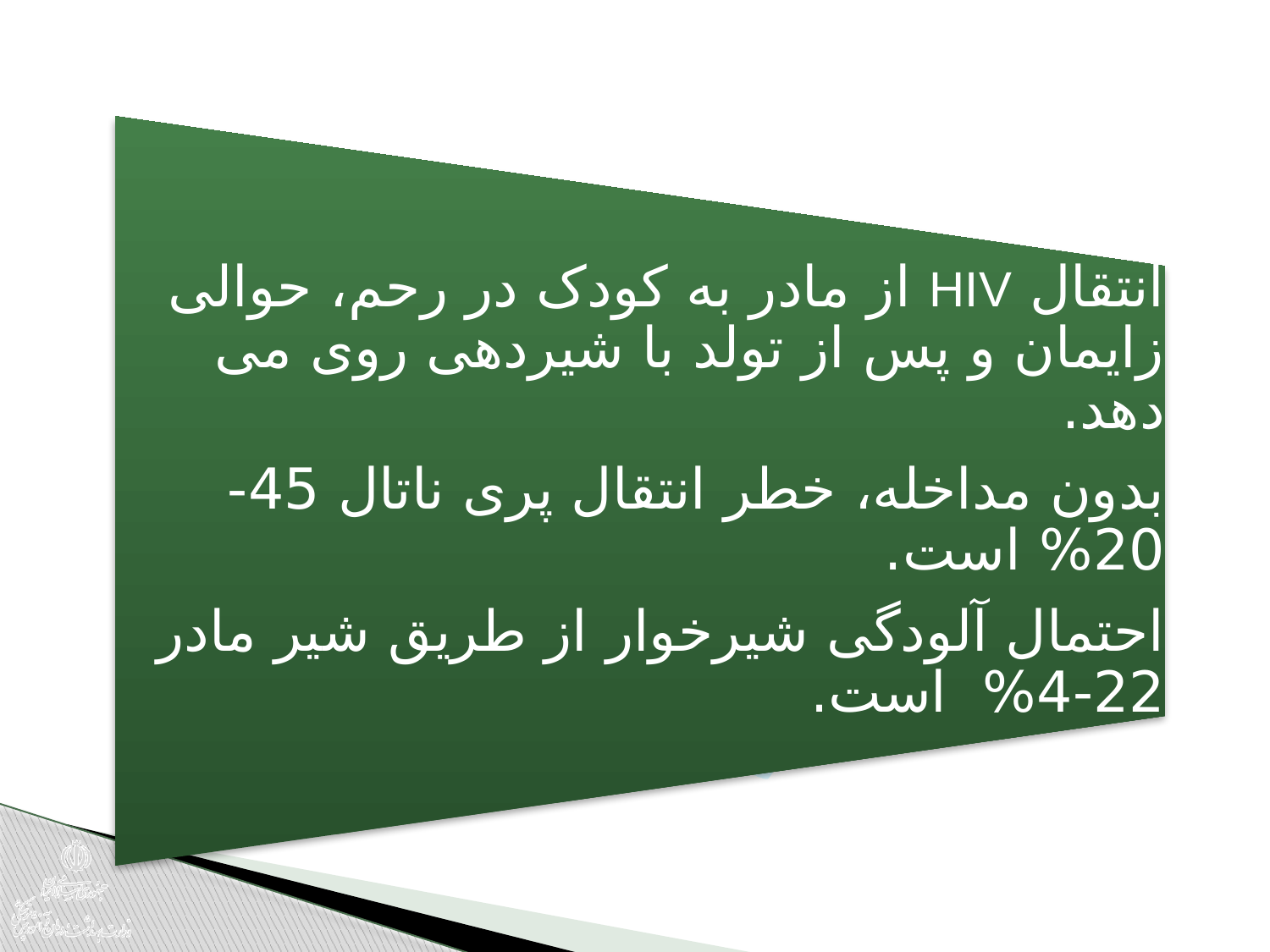

انتقال HIV از مادر به کودک در رحم، حوالی زایمان و پس از تولد با شیردهی روی می دهد.
بدون مداخله، خطر انتقال پری ناتال 45-20% است.
احتمال آلودگی شیرخوار از طريق شير مادر 22-4%  است.